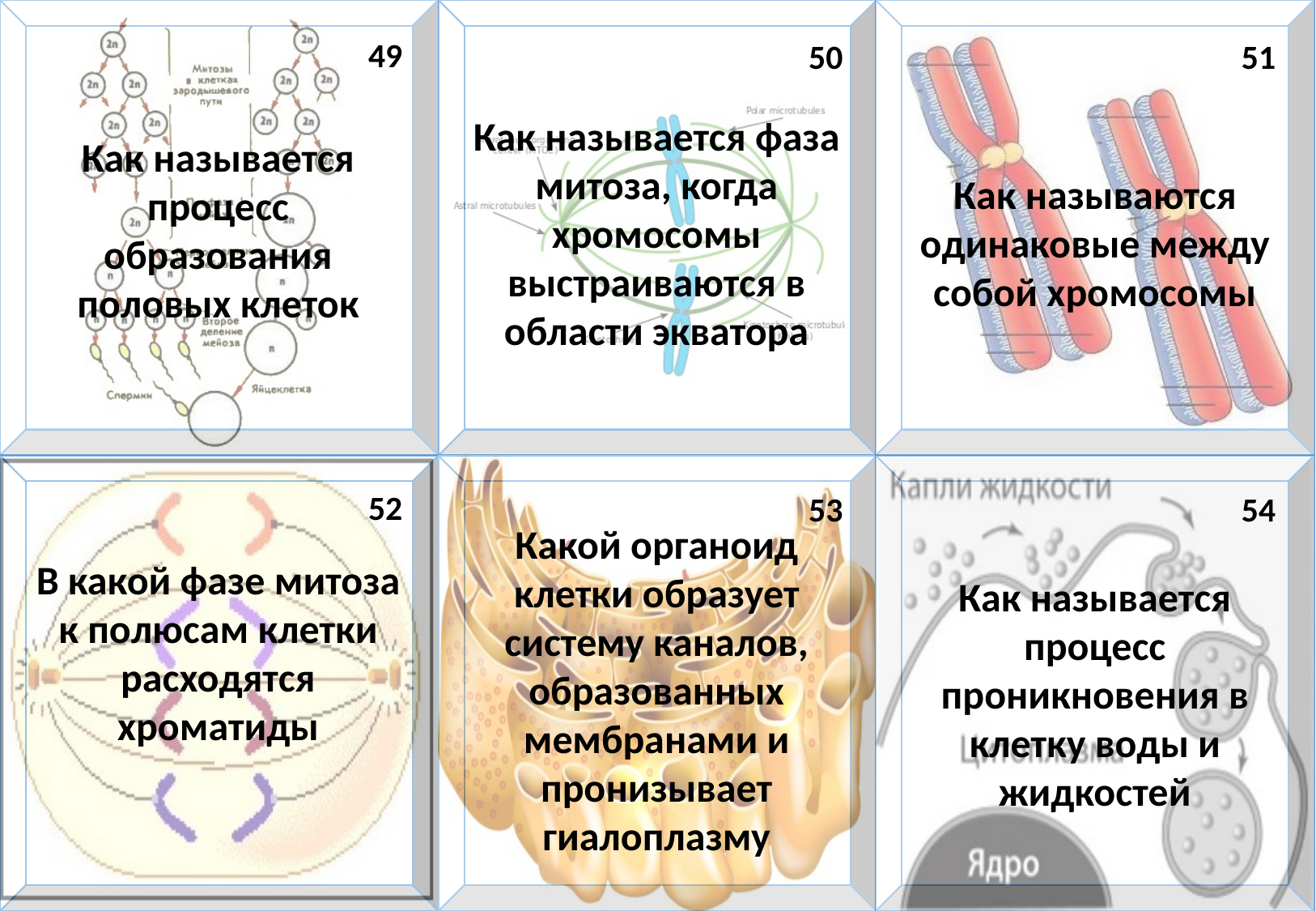

|  |  |  |
| --- | --- | --- |
|  |  |  |

49
50
51

Как называется фаза митоза, когда хромосомы выстраиваются в области экватора
Как называется процесс образования половых клеток
Как называются одинаковые между собой хромосомы

52
53
54

Какой органоид клетки образует систему каналов, образованных мембранами и пронизывает гиалоплазму
В какой фазе митоза к полюсам клетки расходятся хроматиды
Как называется процесс проникновения в клетку воды и жидкостей